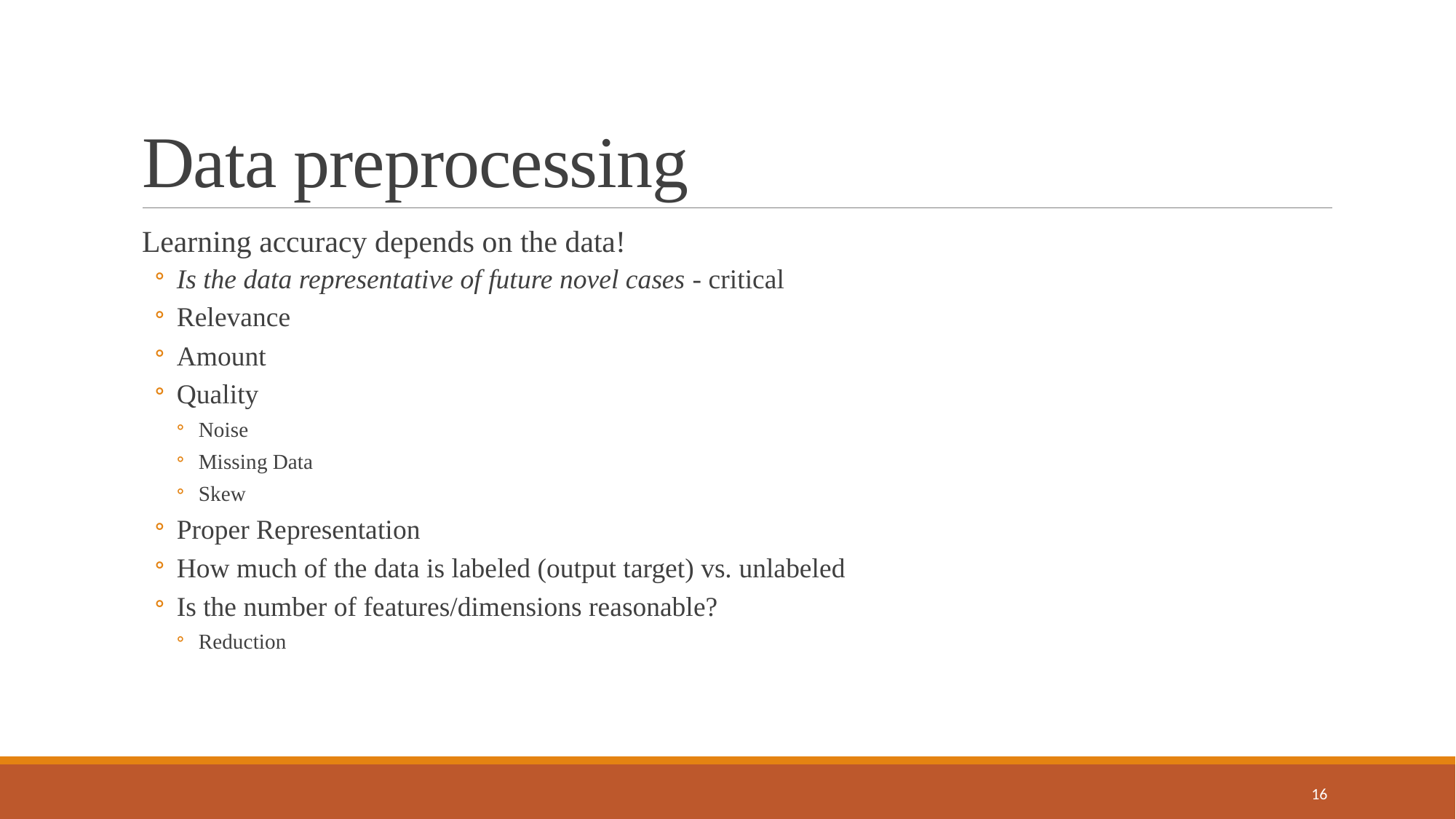

# Data preprocessing
Learning accuracy depends on the data!
Is the data representative of future novel cases - critical
Relevance
Amount
Quality
Noise
Missing Data
Skew
Proper Representation
How much of the data is labeled (output target) vs. unlabeled
Is the number of features/dimensions reasonable?
Reduction
16